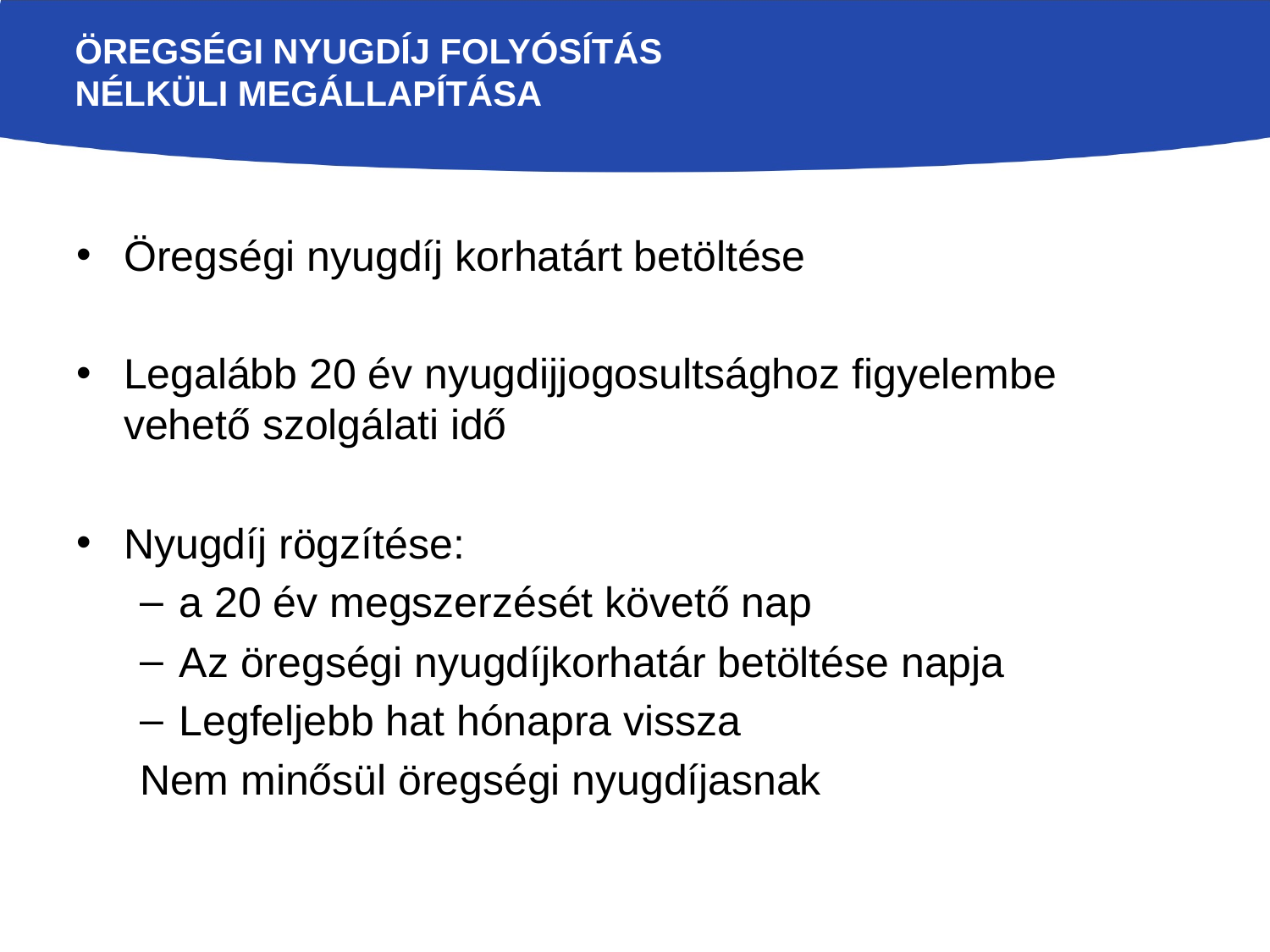

# Öregségi nyugdíj folyósítás nélküli megállapítása
Öregségi nyugdíj korhatárt betöltése

Legalább 20 év nyugdijjogosultsághoz figyelembe vehető szolgálati idő

Nyugdíj rögzítése:
a 20 év megszerzését követő nap
Az öregségi nyugdíjkorhatár betöltése napja
Legfeljebb hat hónapra vissza
Nem minősül öregségi nyugdíjasnak